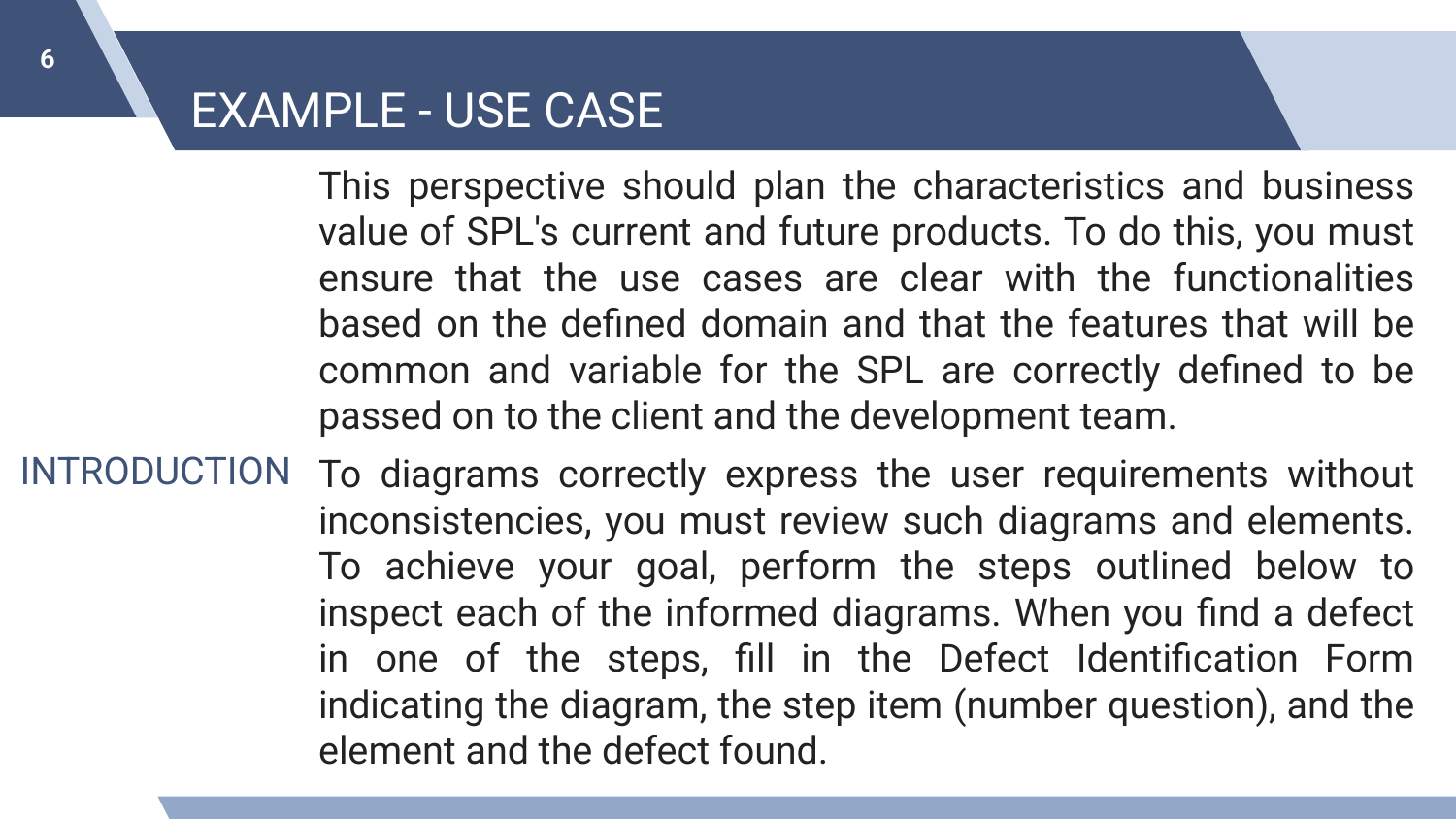

6
# EXAMPLE - USE CASE
This perspective should plan the characteristics and business value of SPL's current and future products. To do this, you must ensure that the use cases are clear with the functionalities based on the defined domain and that the features that will be common and variable for the SPL are correctly defined to be passed on to the client and the development team.
To diagrams correctly express the user requirements without inconsistencies, you must review such diagrams and elements. To achieve your goal, perform the steps outlined below to inspect each of the informed diagrams. When you find a defect in one of the steps, fill in the Defect Identification Form indicating the diagram, the step item (number question), and the element and the defect found.

INTRODUCTION